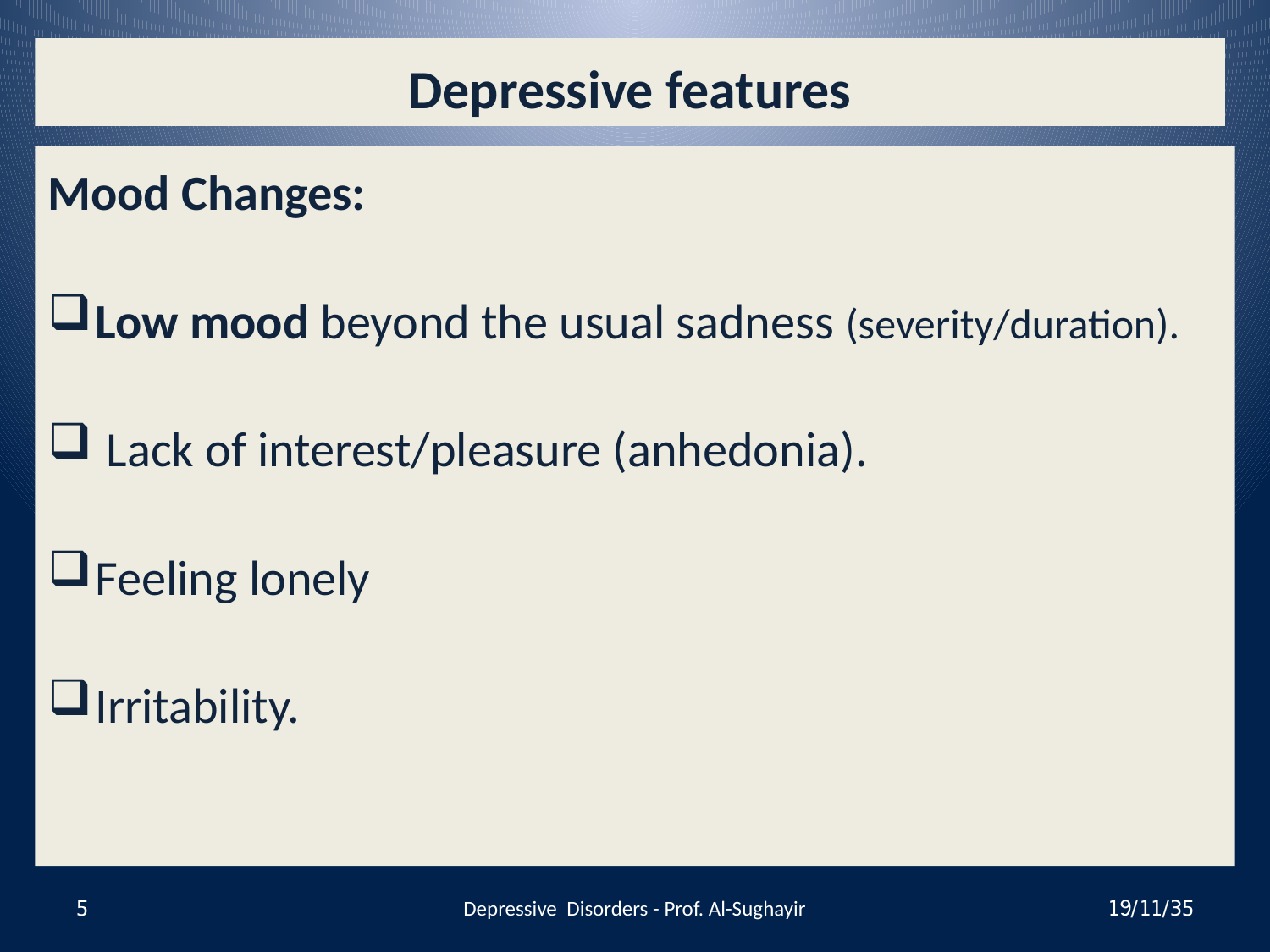

# Depressive features
Mood Changes:
Low mood beyond the usual sadness (severity/duration).
 Lack of interest/pleasure (anhedonia).
Feeling lonely
Irritability.

5
Depressive  Disorders - Prof. Al-Sughayir
19/11/35